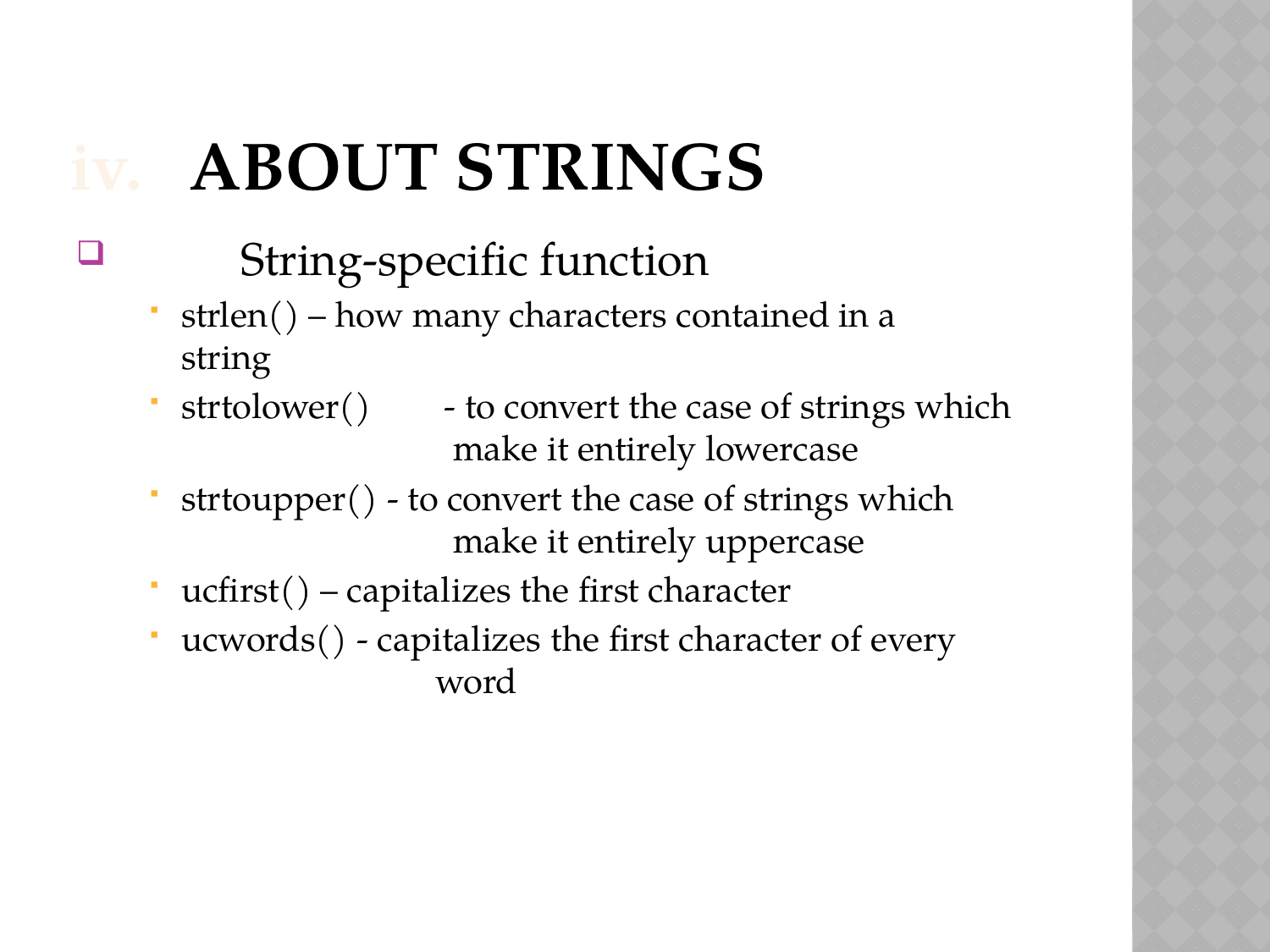

# About Strings
 	String-specific function
strlen() – how many characters contained in a 	        string
strtolower()	 - to convert the case of strings which 		  make it entirely lowercase
strtoupper() - to convert the case of strings which 		  make it entirely uppercase
ucfirst() – capitalizes the first character
ucwords() - capitalizes the first character of every 		word